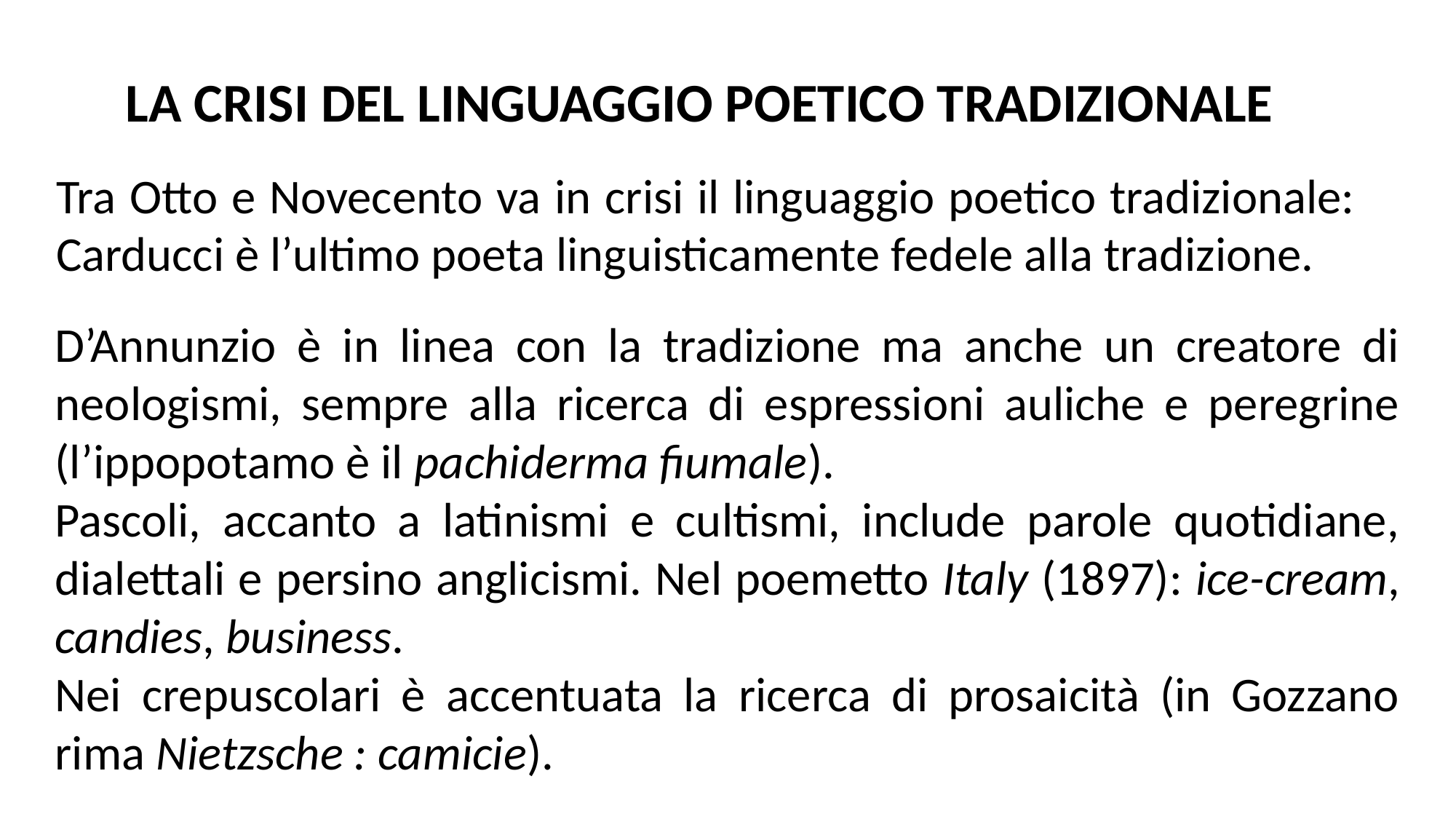

LA CRISI DEL LINGUAGGIO POETICO TRADIZIONALE
Tra Otto e Novecento va in crisi il linguaggio poetico tradizionale: Carducci è l’ultimo poeta linguisticamente fedele alla tradizione.
D’Annunzio è in linea con la tradizione ma anche un creatore di neologismi, sempre alla ricerca di espressioni auliche e peregrine (l’ippopotamo è il pachiderma fiumale).
Pascoli, accanto a latinismi e cultismi, include parole quotidiane, dialettali e persino anglicismi. Nel poemetto Italy (1897): ice-cream, candies, business.
Nei crepuscolari è accentuata la ricerca di prosaicità (in Gozzano rima Nietzsche : camicie).